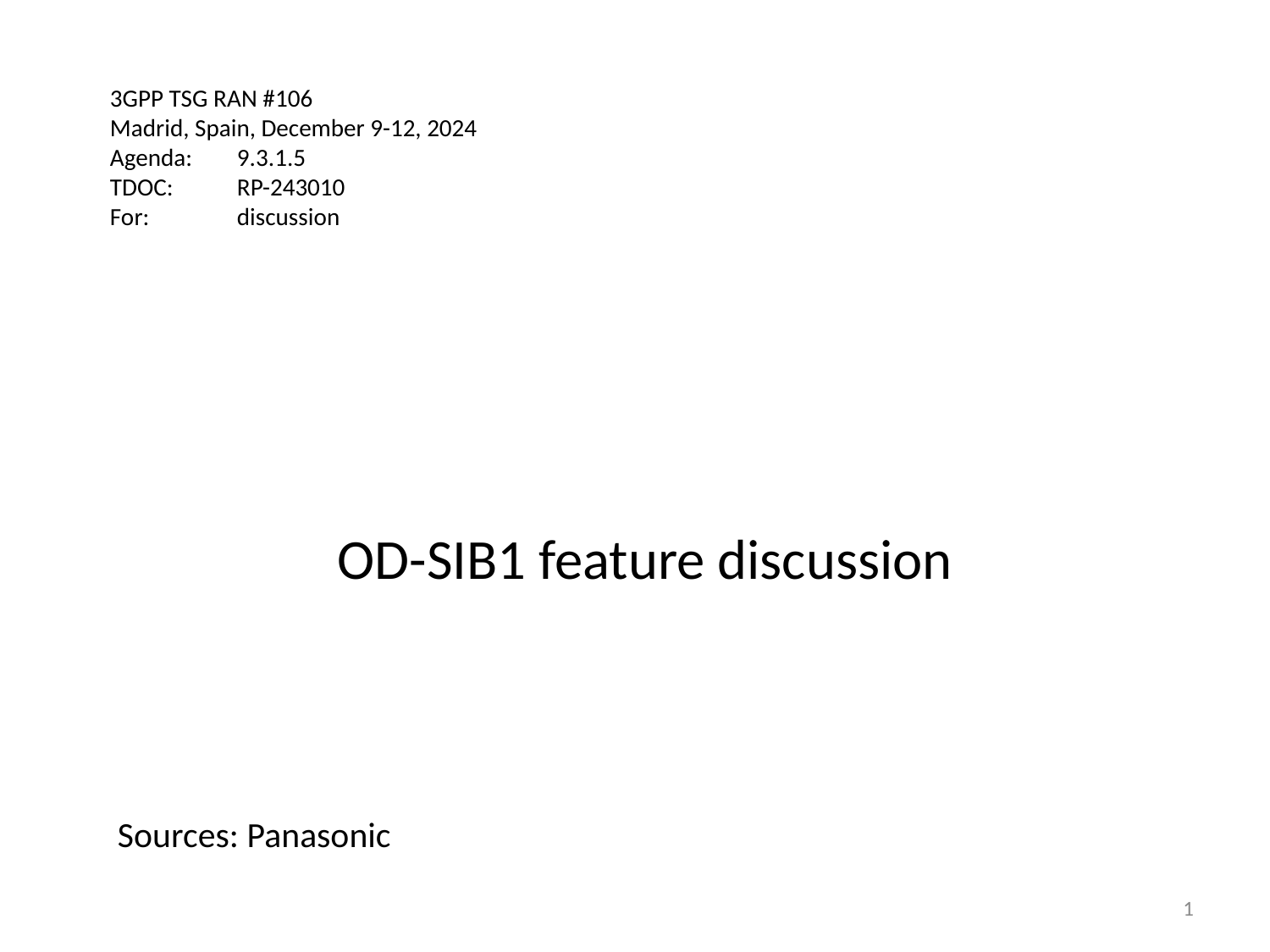

3GPP TSG RAN #106
Madrid, Spain, December 9-12, 2024
Agenda:	9.3.1.5
TDOC:	RP-243010
For:	discussion
# OD-SIB1 feature discussion
Sources: Panasonic
1